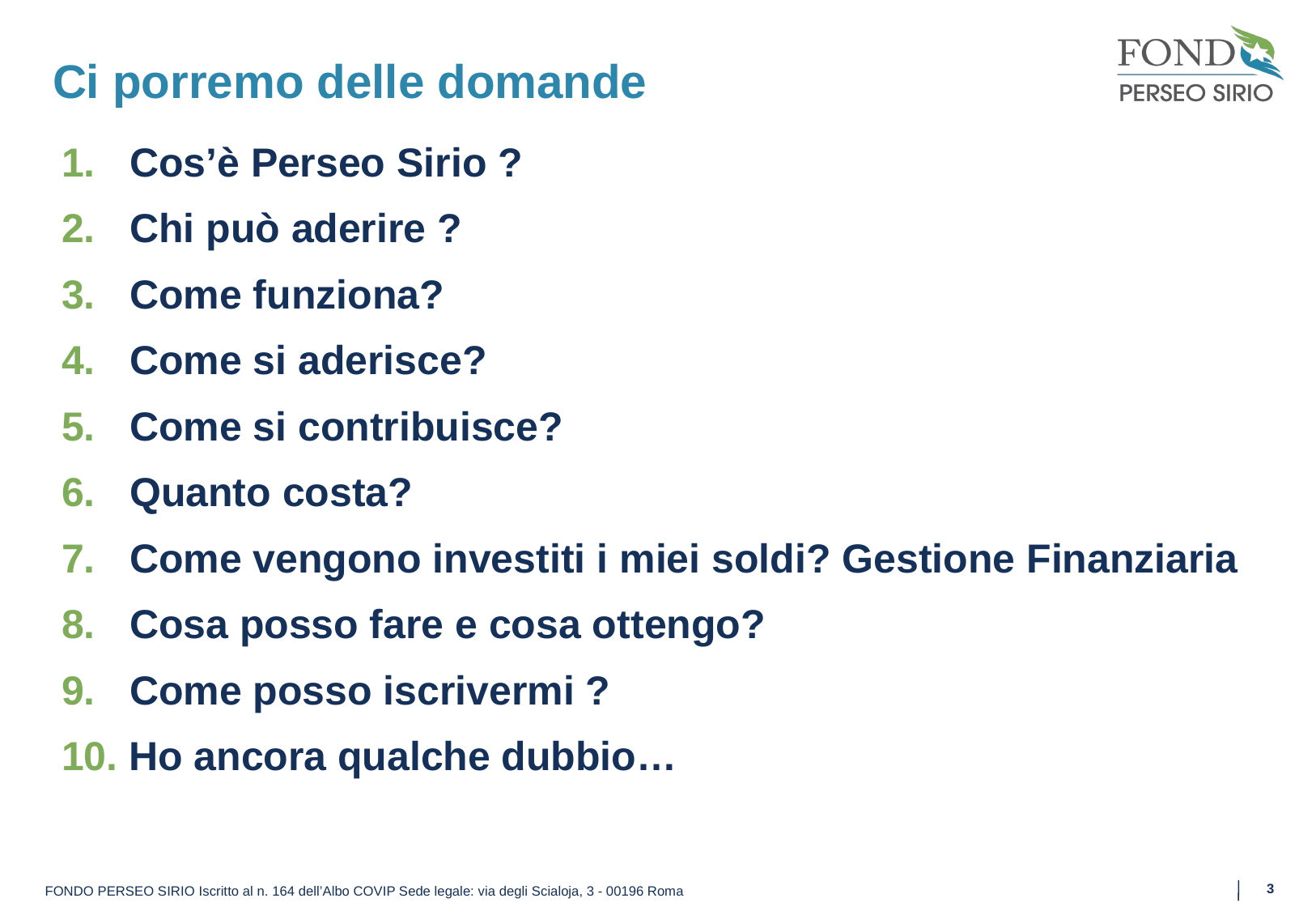

# Ci porremo delle domande
  Cos’è Perseo Sirio ?
  Chi può aderire ?
  Come funziona?
  Come si aderisce?
  Come si contribuisce?
  Quanto costa?
  Come vengono investiti i miei soldi? Gestione Finanziaria
  Cosa posso fare e cosa ottengo?
  Come posso iscrivermi ?
 Ho ancora qualche dubbio…

3
FONDO PERSEO SIRIO Iscritto al n. 164 dell’Albo COVIP Sede legale: via degli Scialoja, 3 - 00196 Roma